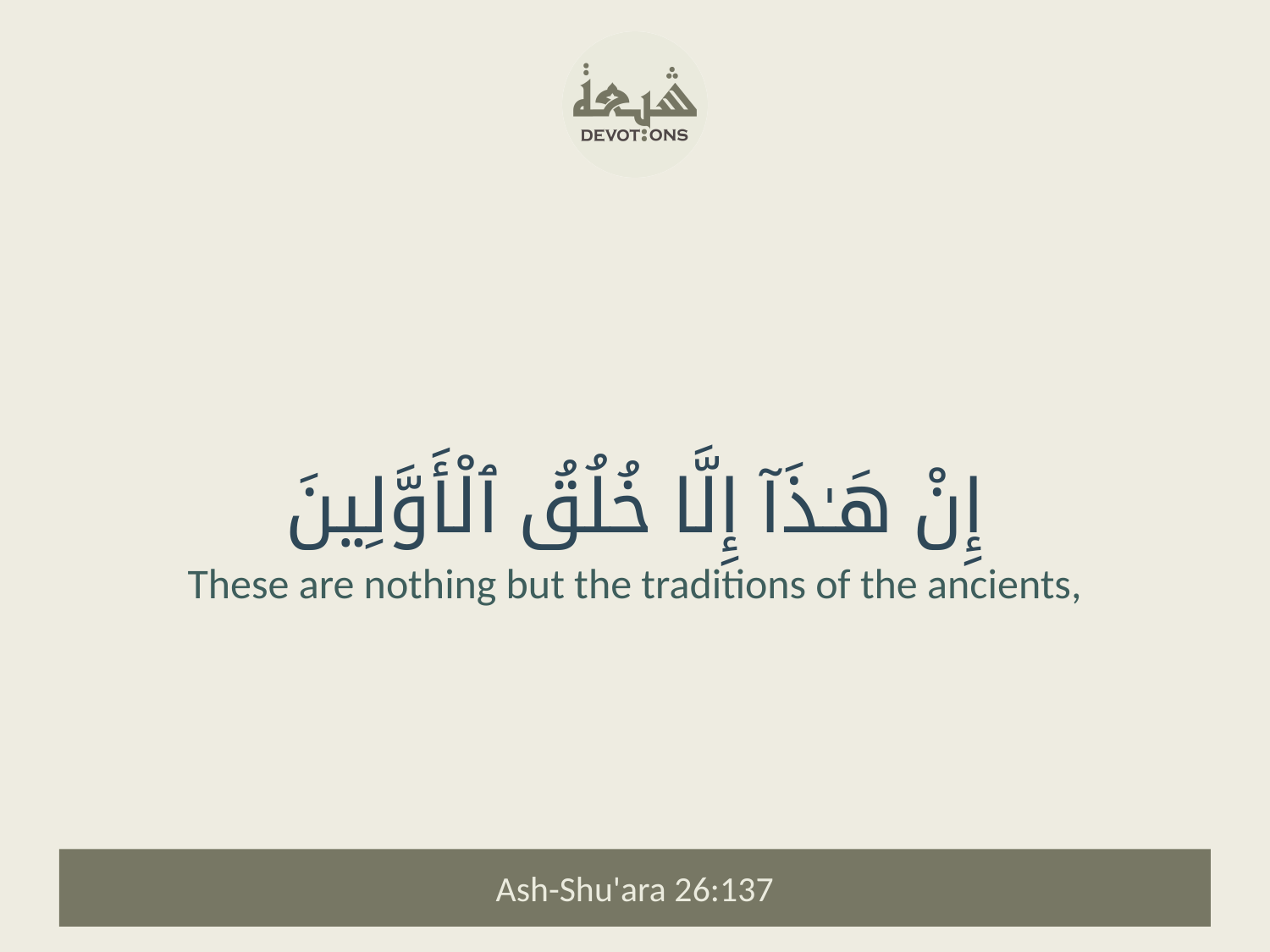

إِنْ هَـٰذَآ إِلَّا خُلُقُ ٱلْأَوَّلِينَ
These are nothing but the traditions of the ancients,
Ash-Shu'ara 26:137